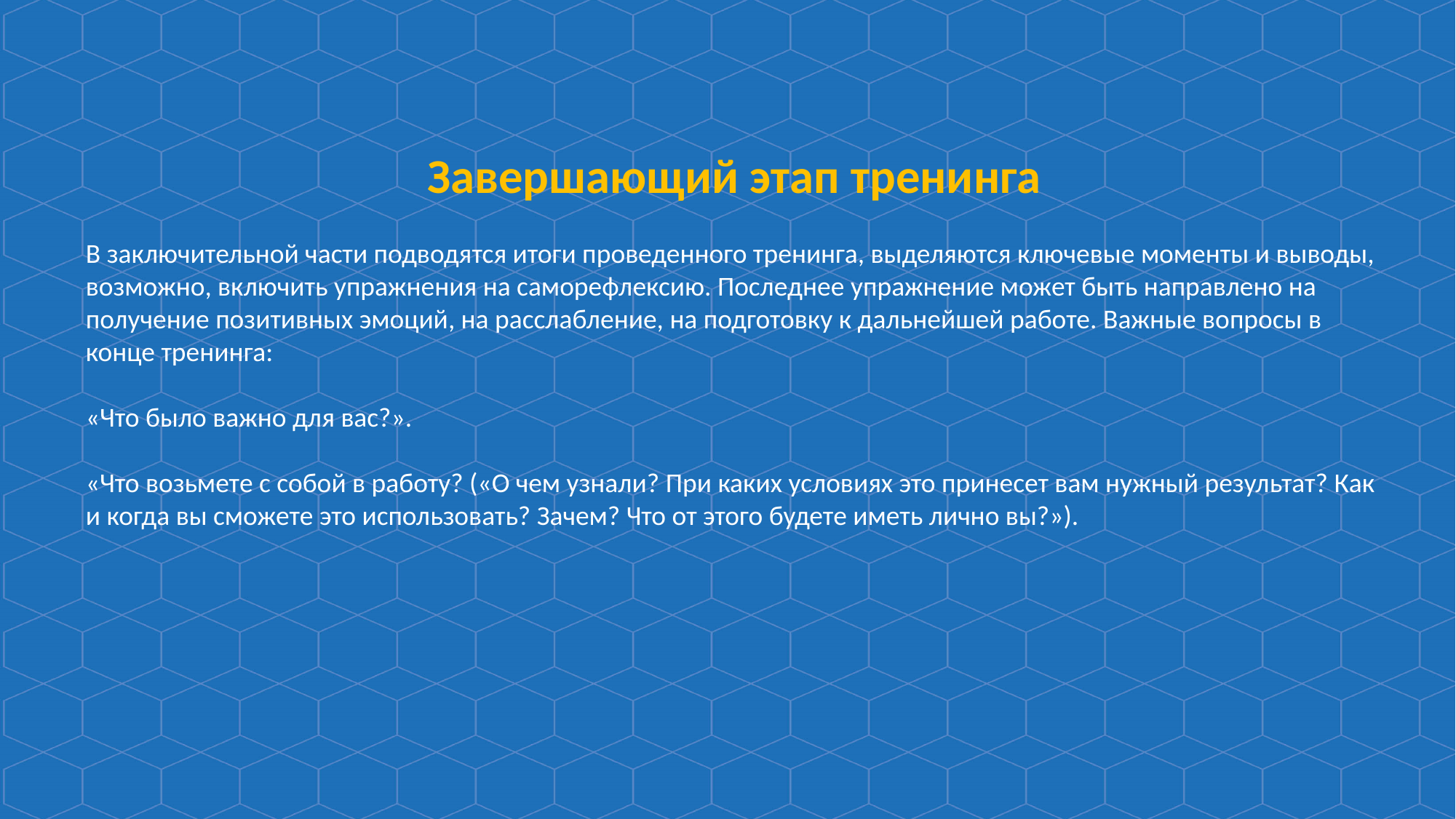

Завершающий этап тренинга

В заключительной части подводятся итоги проведенного тренинга, выделяются ключевые моменты и выводы, возможно, включить упражнения на саморефлексию. Последнее упражнение может быть направлено на получение позитивных эмоций, на расслабление, на подготовку к дальнейшей работе. Важные вопросы в конце тренинга:

«Что было важно для вас?».

«Что возьмете с собой в работу? («О чем узнали? При каких условиях это принесет вам нужный результат? Как и когда вы сможете это использовать? Зачем? Что от этого будете иметь лично вы?»).